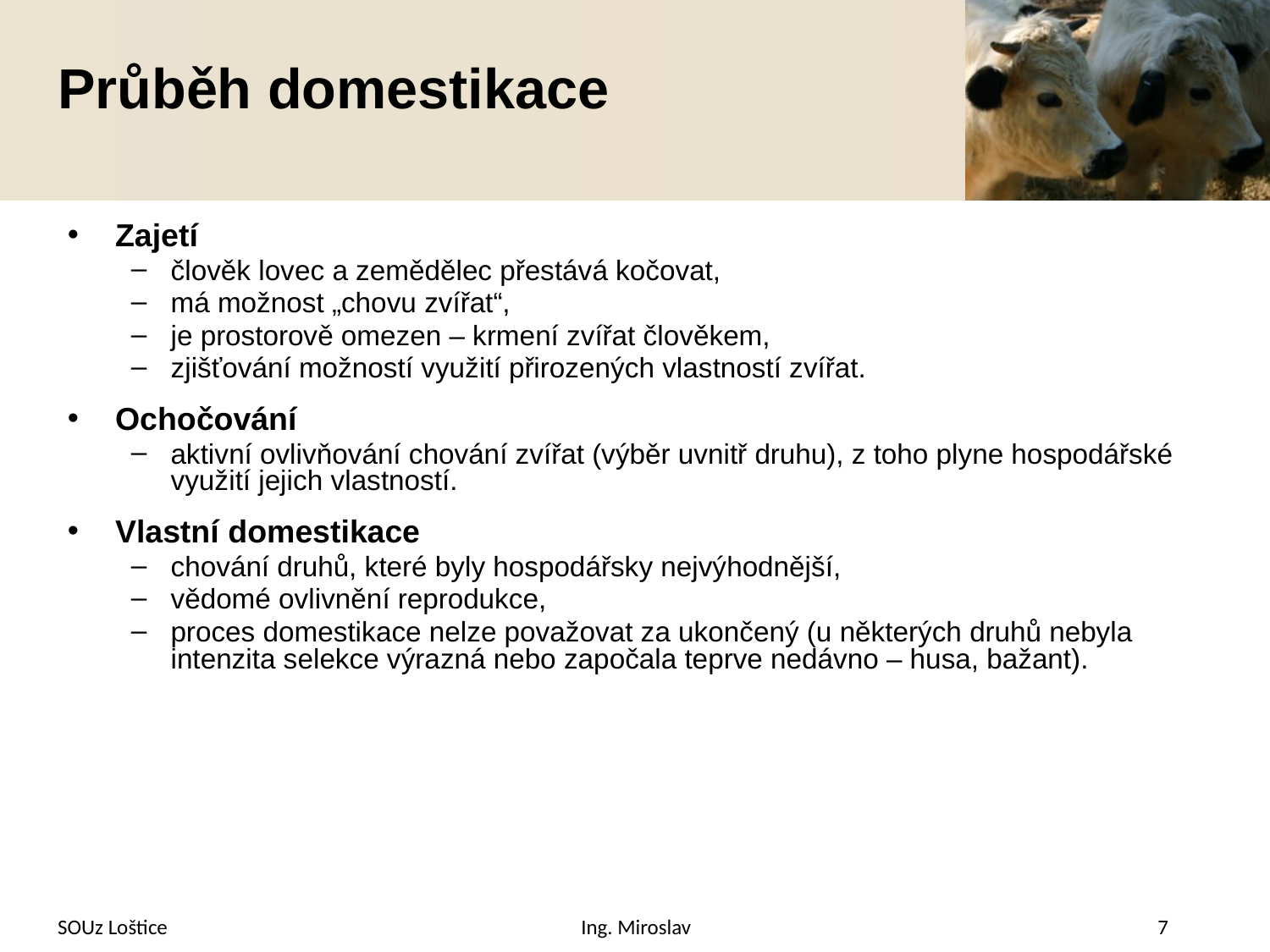

# Průběh domestikace
Zajetí
člověk lovec a zemědělec přestává kočovat,
má možnost „chovu zvířat“,
je prostorově omezen – krmení zvířat člověkem,
zjišťování možností využití přirozených vlastností zvířat.

Ochočování
aktivní ovlivňování chování zvířat (výběr uvnitř druhu), z toho plyne hospodářské využití jejich vlastností.

Vlastní domestikace
chování druhů, které byly hospodářsky nejvýhodnější,
vědomé ovlivnění reprodukce,
proces domestikace nelze považovat za ukončený (u některých druhů nebyla intenzita selekce výrazná nebo započala teprve nedávno – husa, bažant).
SOUz Loštice
Ing. Miroslav
7